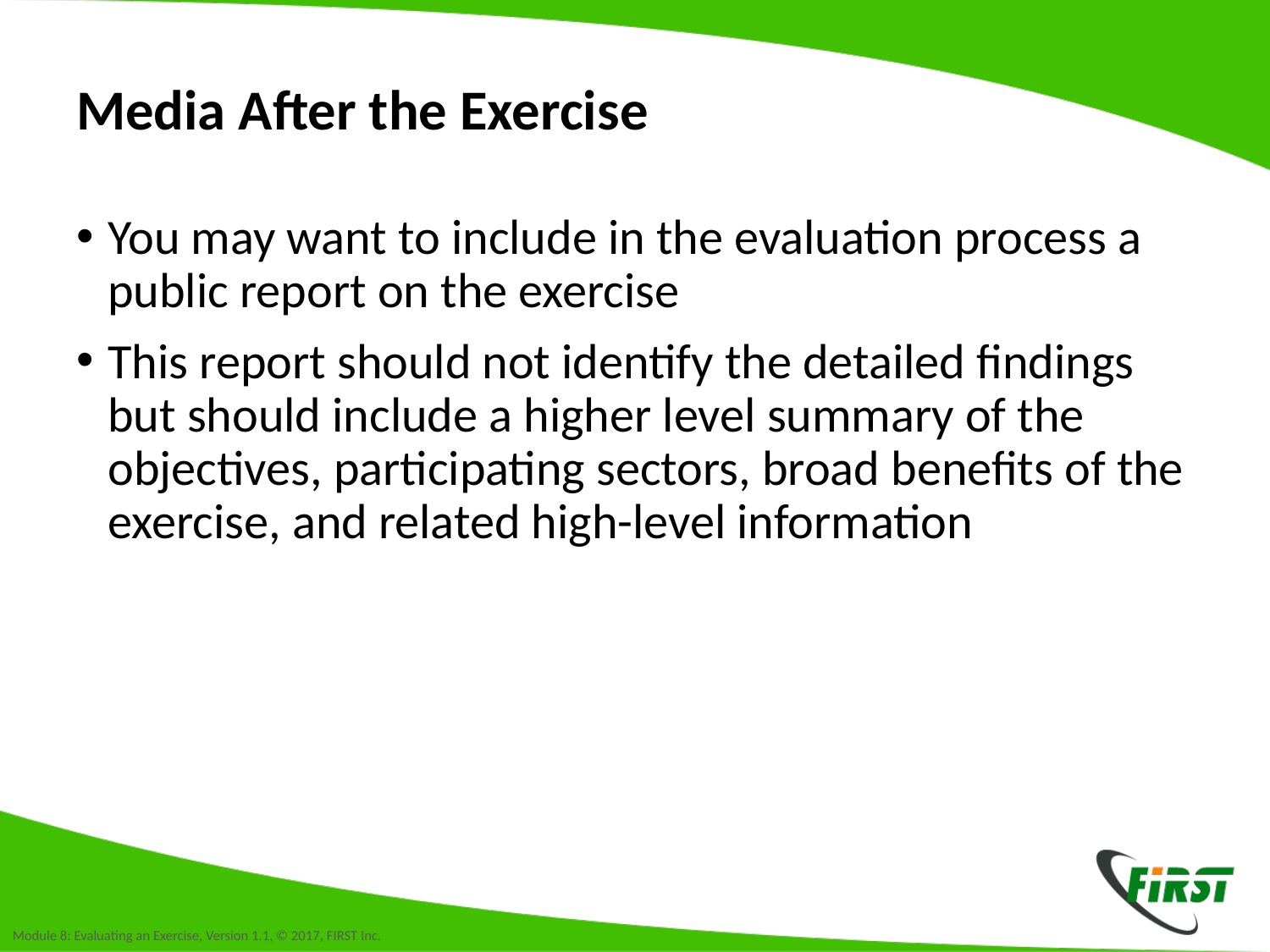

# Media After the Exercise
You may want to include in the evaluation process a public report on the exercise
This report should not identify the detailed findings but should include a higher level summary of the objectives, participating sectors, broad benefits of the exercise, and related high-level information